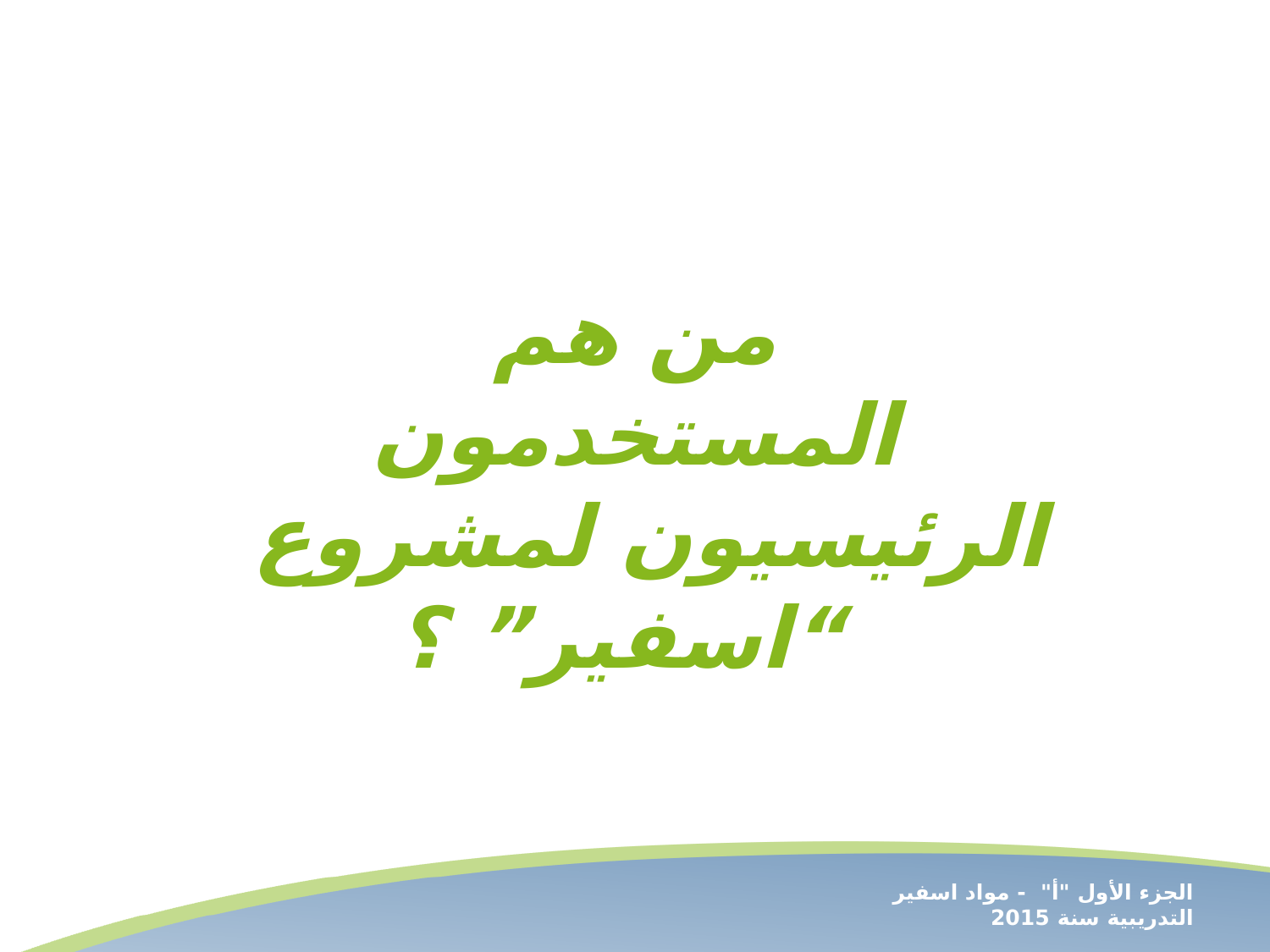

من هم المستخدمون الرئيسيون لمشروع   “اسفير” ؟
الجزء الأول "أ"  - مواد اسفير التدريبية سنة 2015